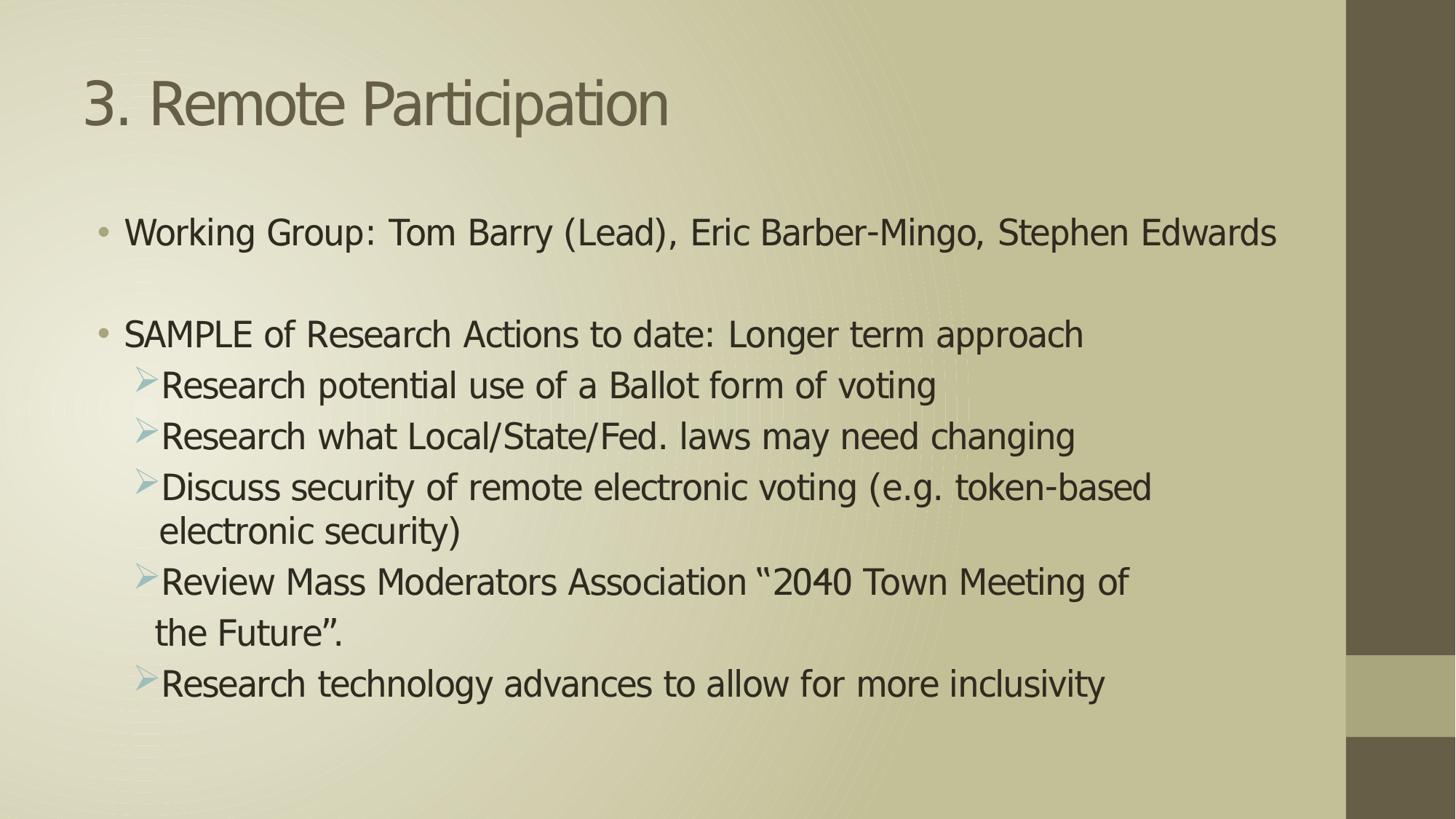

# 3. Remote Participation
Working Group: Tom Barry (Lead), Eric Barber-Mingo, Stephen Edwards

SAMPLE of Research Actions to date: Longer term approach
Research potential use of a Ballot form of voting
Research what Local/State/Fed. laws may need changing
Discuss security of remote electronic voting (e.g. token-based electronic security)
Review Mass Moderators Association “2040 Town Meeting of
  the Future”.
Research technology advances to allow for more inclusivity